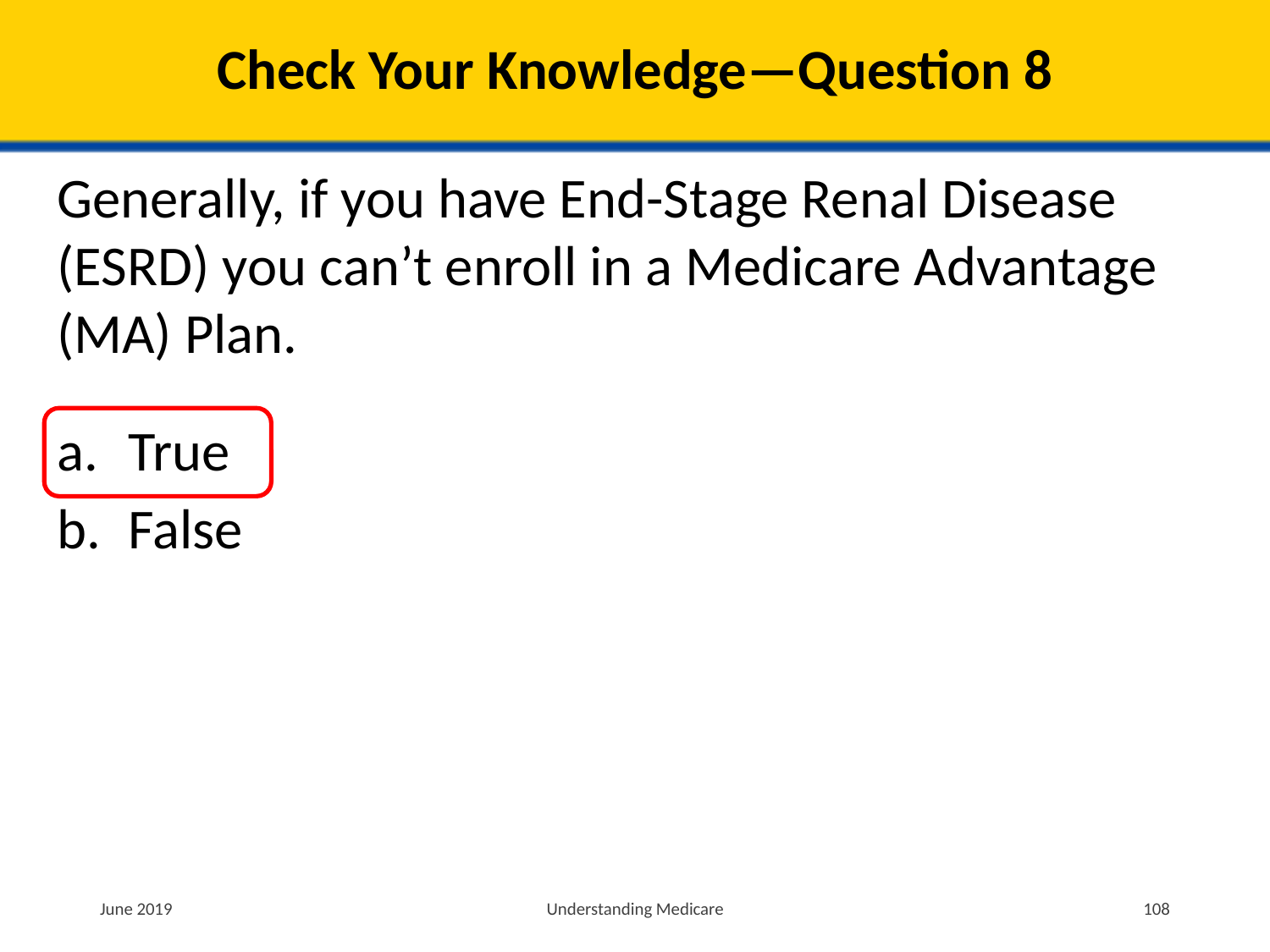

# Check Your Knowledge—Question 8
Generally, if you have End-Stage Renal Disease (ESRD) you can’t enroll in a Medicare Advantage (MA) Plan.
True
False

June 2019
Understanding Medicare
108